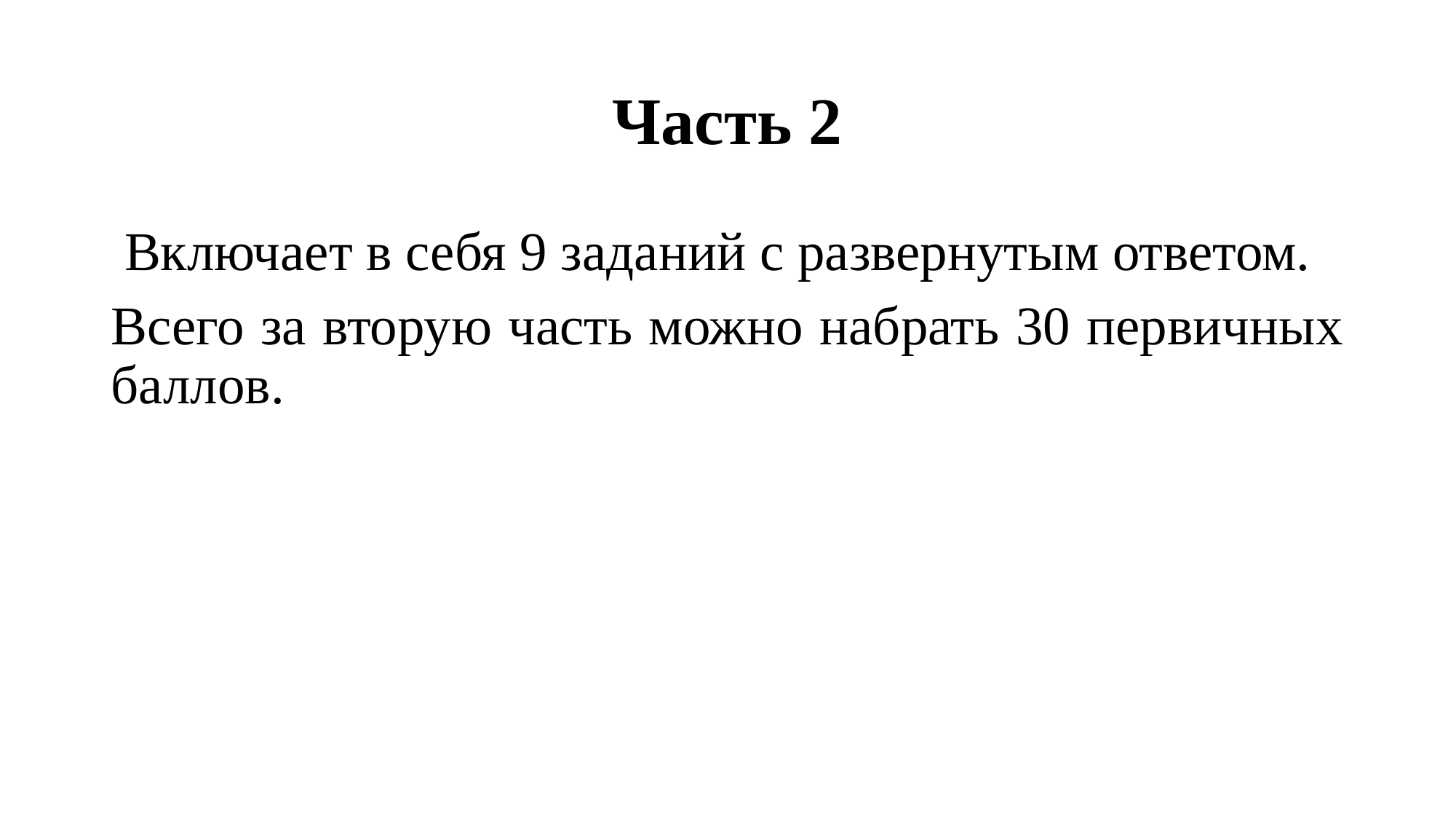

# Часть 2
 Включает в себя 9 заданий с развернутым ответом.
Всего за вторую часть можно набрать 30 первичных баллов.